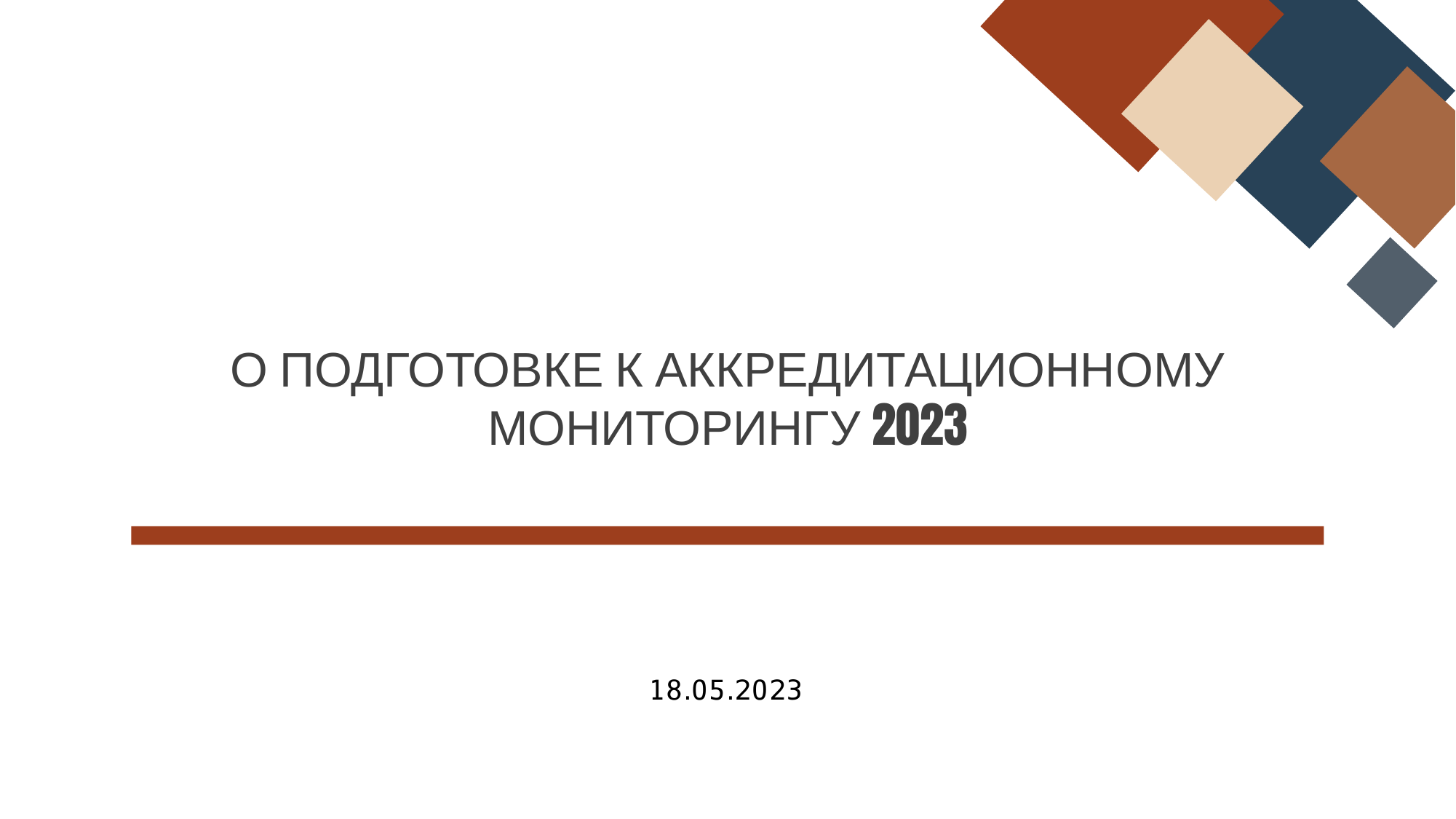

О ПОДГОТОВКЕ К АККРЕДИТАЦИОННОМУ МОНИТОРИНГУ 2023

18.05.2023